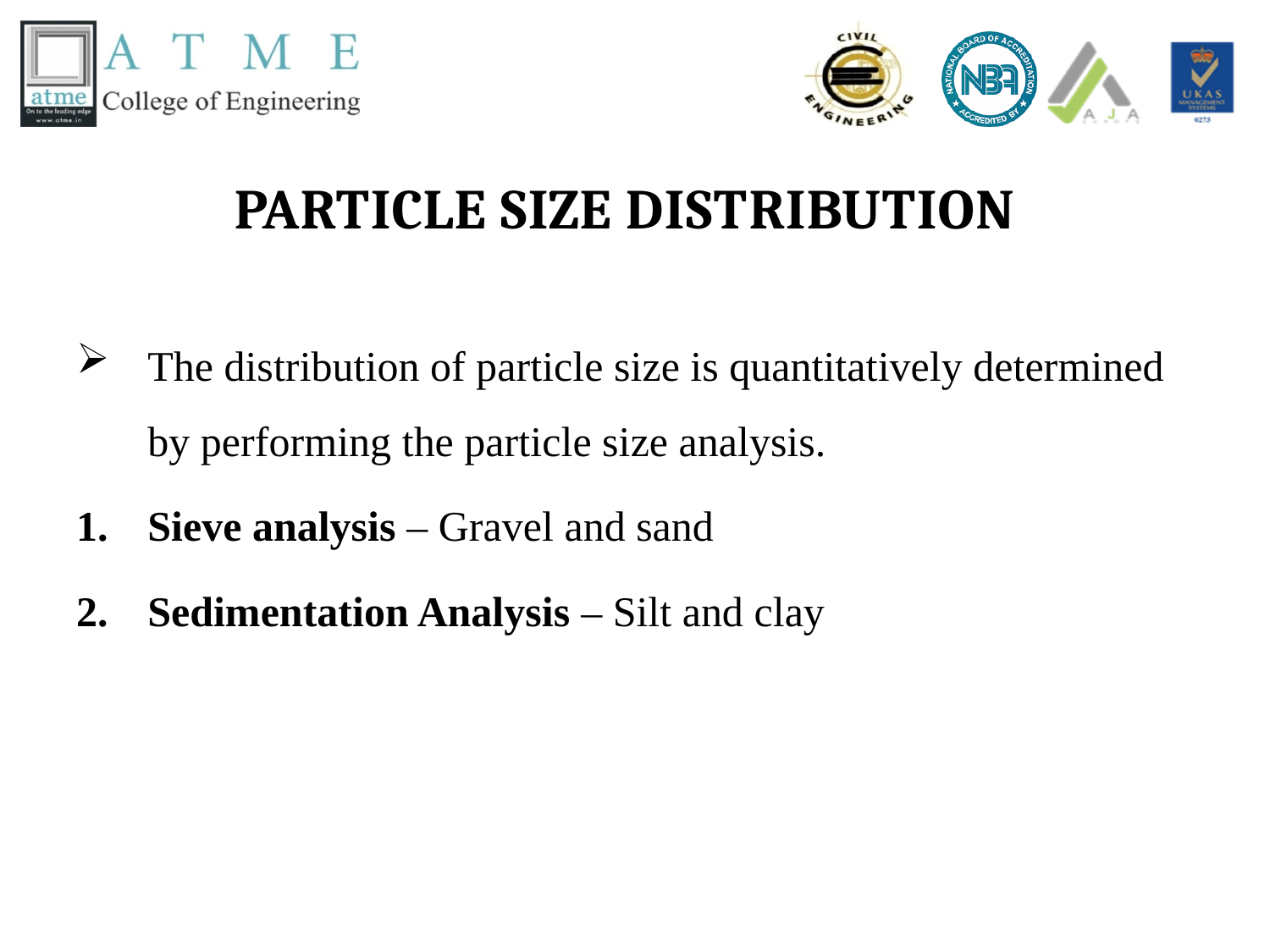

# PARTICLE SIZE DISTRIBUTION
The distribution of particle size is quantitatively determined by performing the particle size analysis.
Sieve analysis – Gravel and sand
Sedimentation Analysis – Silt and clay